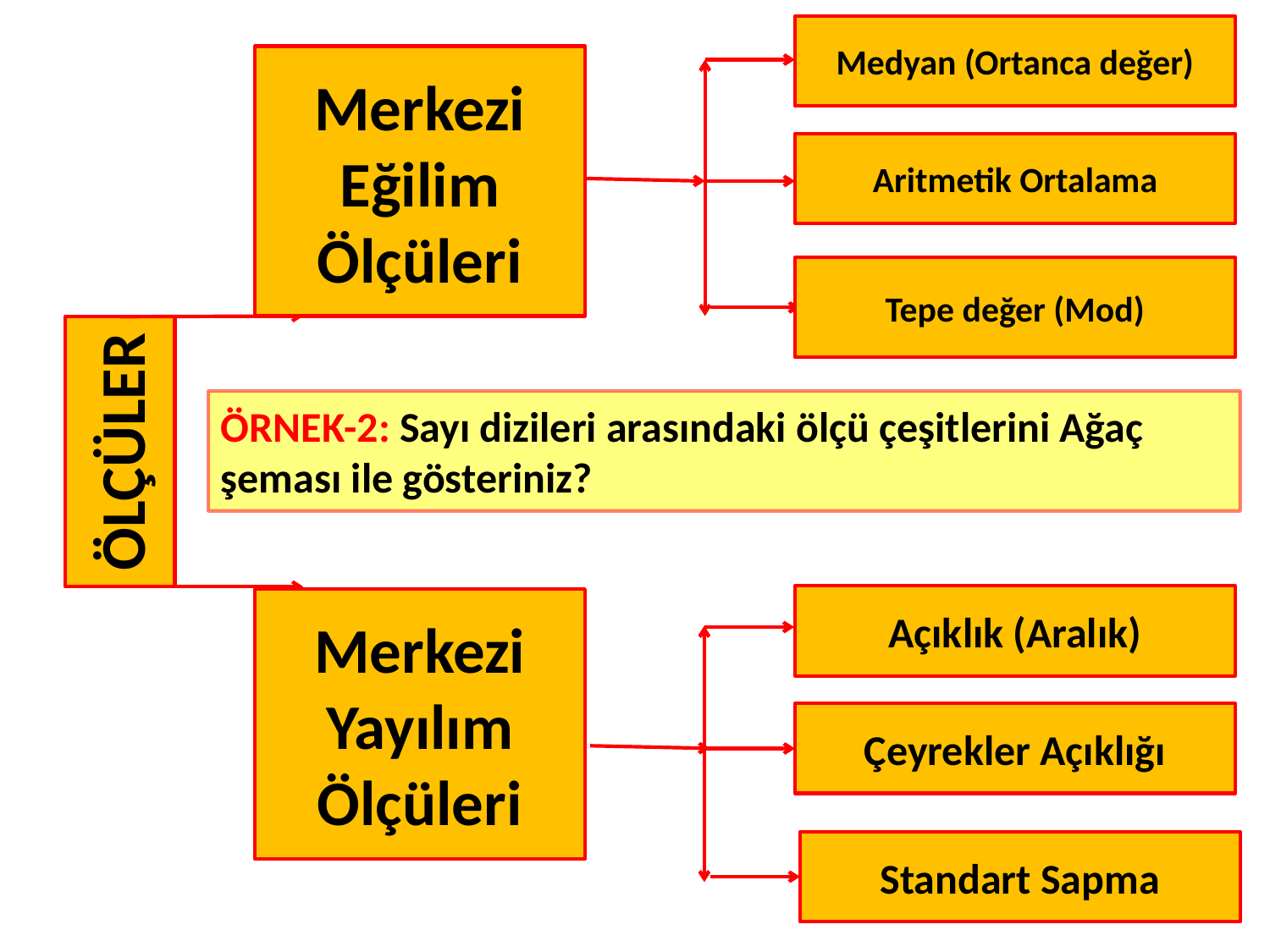

Medyan (Ortanca değer)
Aritmetik Ortalama
Merkezi Eğilim Ölçüleri
Tepe değer (Mod)
ÖLÇÜLER
ÖRNEK-2: Sayı dizileri arasındaki ölçü çeşitlerini Ağaç şeması ile gösteriniz?
Açıklık (Aralık)
Çeyrekler Açıklığı
Merkezi Yayılım Ölçüleri
Standart Sapma